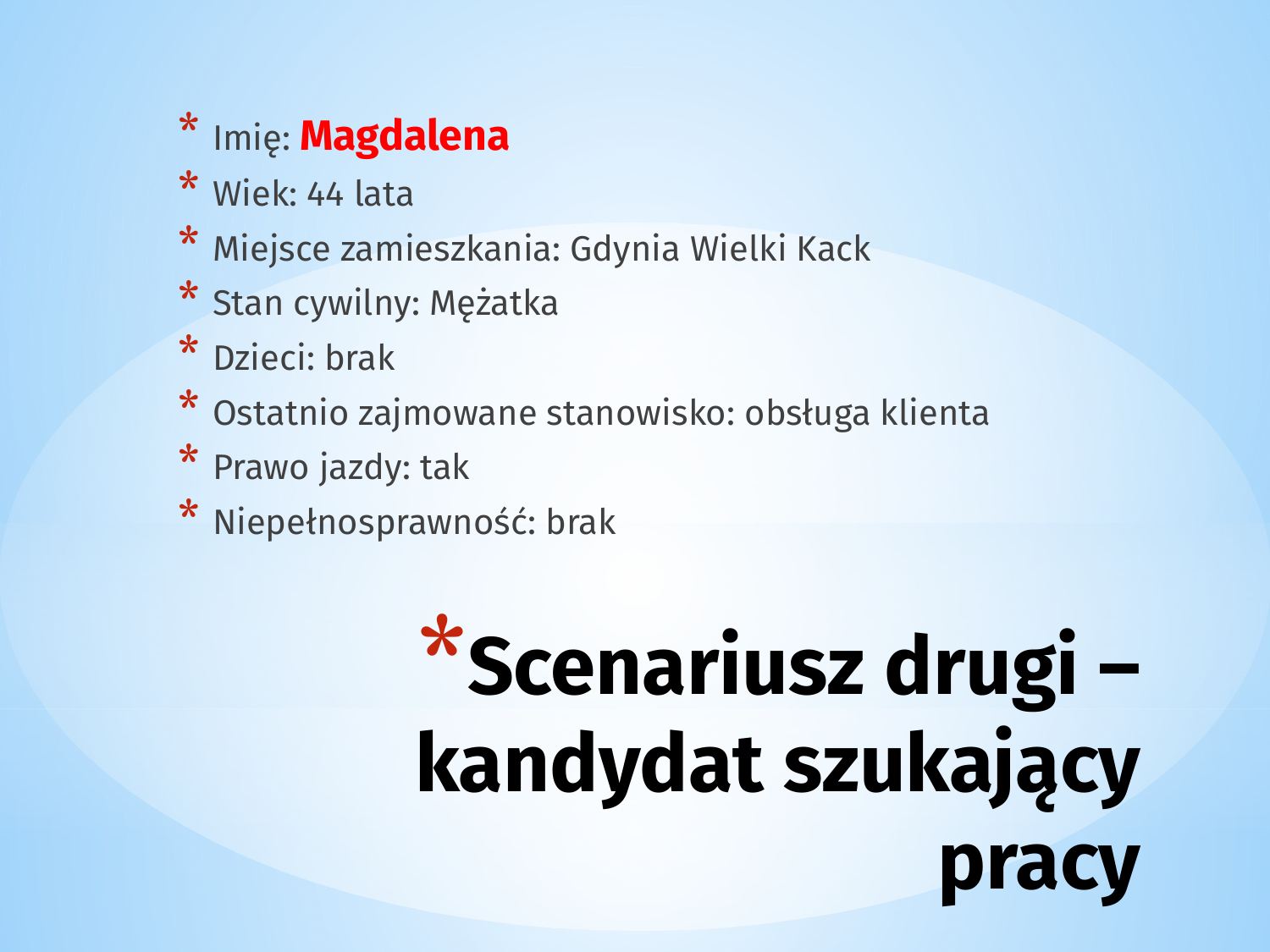

Imię: Magdalena
 Wiek: 44 lata
 Miejsce zamieszkania: Gdynia Wielki Kack
 Stan cywilny: Mężatka
 Dzieci: brak
 Ostatnio zajmowane stanowisko: obsługa klienta
 Prawo jazdy: tak
 Niepełnosprawność: brak
# Scenariusz drugi – kandydat szukający pracy